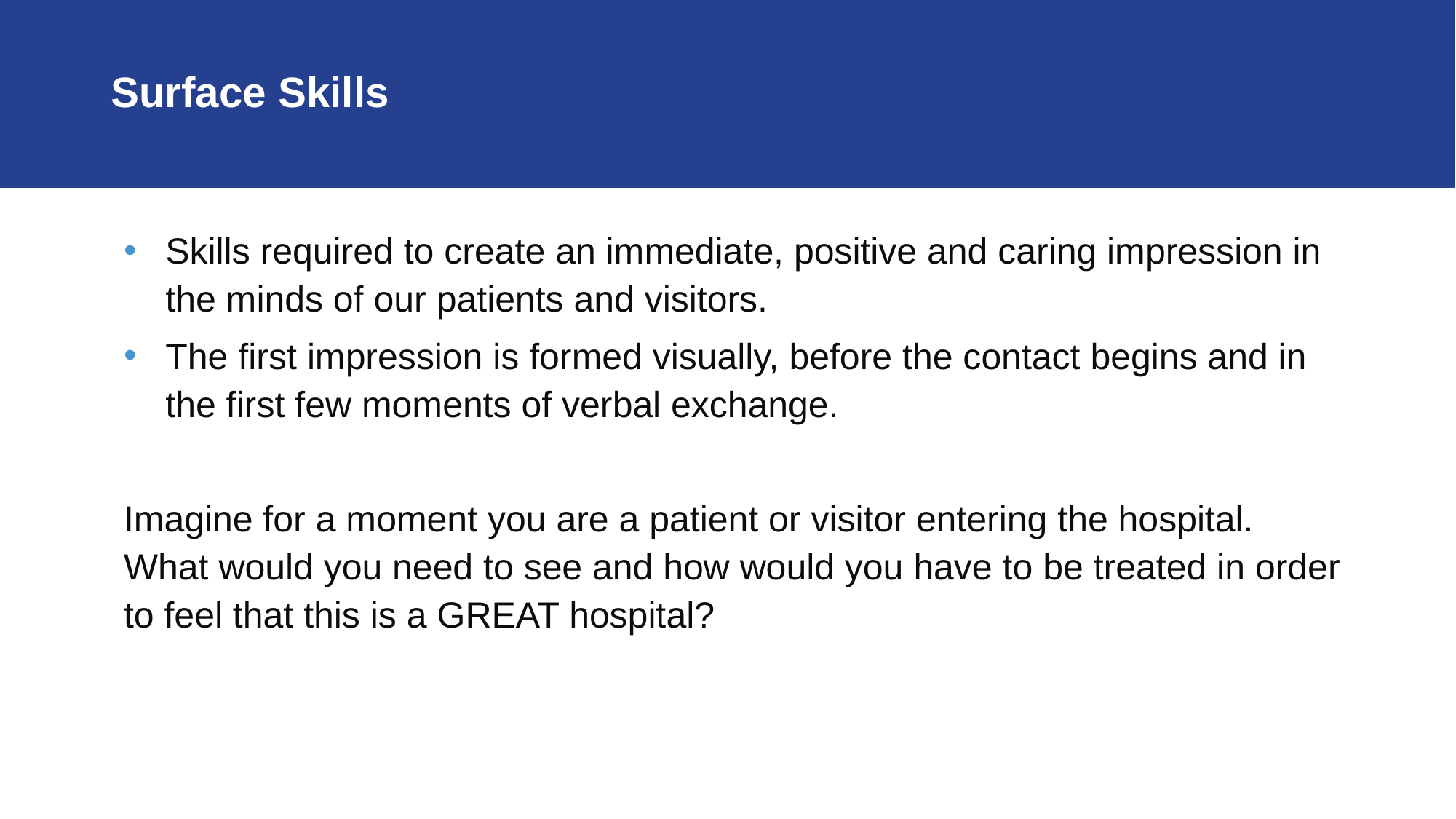

# Surface Skills
Skills required to create an immediate, positive and caring impression in the minds of our patients and visitors.
The first impression is formed visually, before the contact begins and in the first few moments of verbal exchange.

Imagine for a moment you are a patient or visitor entering the hospital.  What would you need to see and how would you have to be treated in order to feel that this is a GREAT hospital?